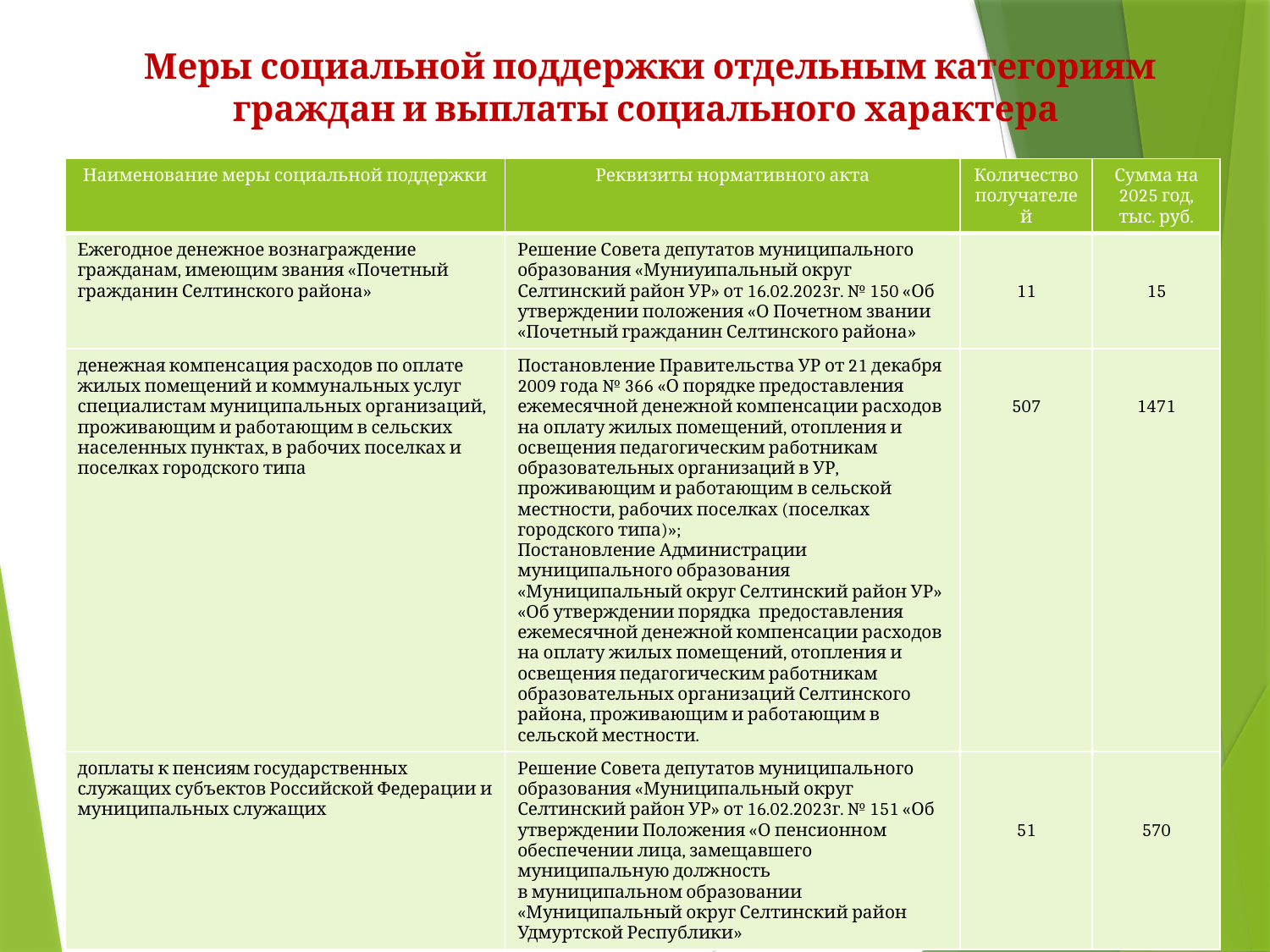

Меры социальной поддержки отдельным категориям граждан и выплаты социального характера
| Наименование меры социальной поддержки | Реквизиты нормативного акта | Количество получателей | Сумма на 2025 год, тыс. руб. |
| --- | --- | --- | --- |
| Ежегодное денежное вознаграждение гражданам, имеющим звания «Почетный гражданин Селтинского района» | Решение Совета депутатов муниципального образования «Муниуипальный округ Селтинский район УР» от 16.02.2023г. № 150 «Об утверждении положения «О Почетном звании «Почетный гражданин Селтинского района» | 11 | 15 |
| денежная компенсация расходов по оплате жилых помещений и коммунальных услуг специалистам муниципальных организаций, проживающим и работающим в сельских населенных пунктах, в рабочих поселках и поселках городского типа | Постановление Правительства УР от 21 декабря 2009 года № 366 «О порядке предоставления ежемесячной денежной компенсации расходов на оплату жилых помещений, отопления и освещения педагогическим работникам образовательных организаций в УР, проживающим и работающим в сельской местности, рабочих поселках (поселках городского типа)»; Постановление Администрации муниципального образования «Муниципальный округ Селтинский район УР» «Об утверждении порядка предоставления ежемесячной денежной компенсации расходов на оплату жилых помещений, отопления и освещения педагогическим работникам образовательных организаций Селтинского района, проживающим и работающим в сельской местности. | 507 | 1471 |
| доплаты к пенсиям государственных служащих субъектов Российской Федерации и муниципальных служащих | Решение Совета депутатов муниципального образования «Муниципальный округ Селтинский район УР» от 16.02.2023г. № 151 «Об утверждении Положения «О пенсионном обеспечении лица, замещавшего муниципальную должность в муниципальном образовании «Муниципальный округ Селтинский район Удмуртской Республики» | 51 | 570 |